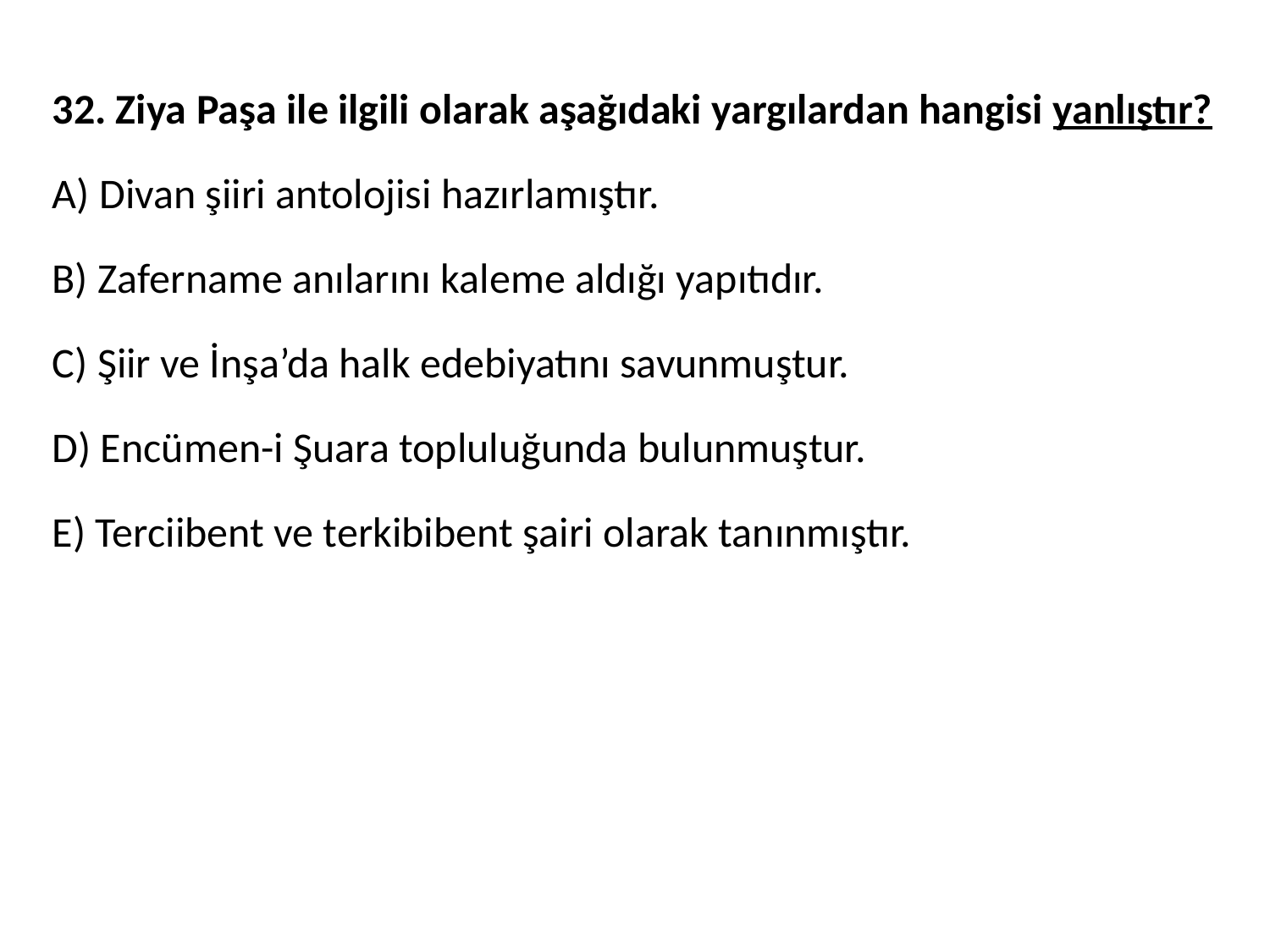

32. Ziya Paşa ile ilgili olarak aşağıdaki yargılardan hangisi yanlıştır?
A) Divan şiiri antolojisi hazırlamıştır.
B) Zafername anılarını kaleme aldığı yapıtıdır.
C) Şiir ve İnşa’da halk edebiyatını savunmuştur.
D) Encümen-i Şuara topluluğunda bulunmuştur.
E) Terciibent ve terkibibent şairi olarak tanınmıştır.